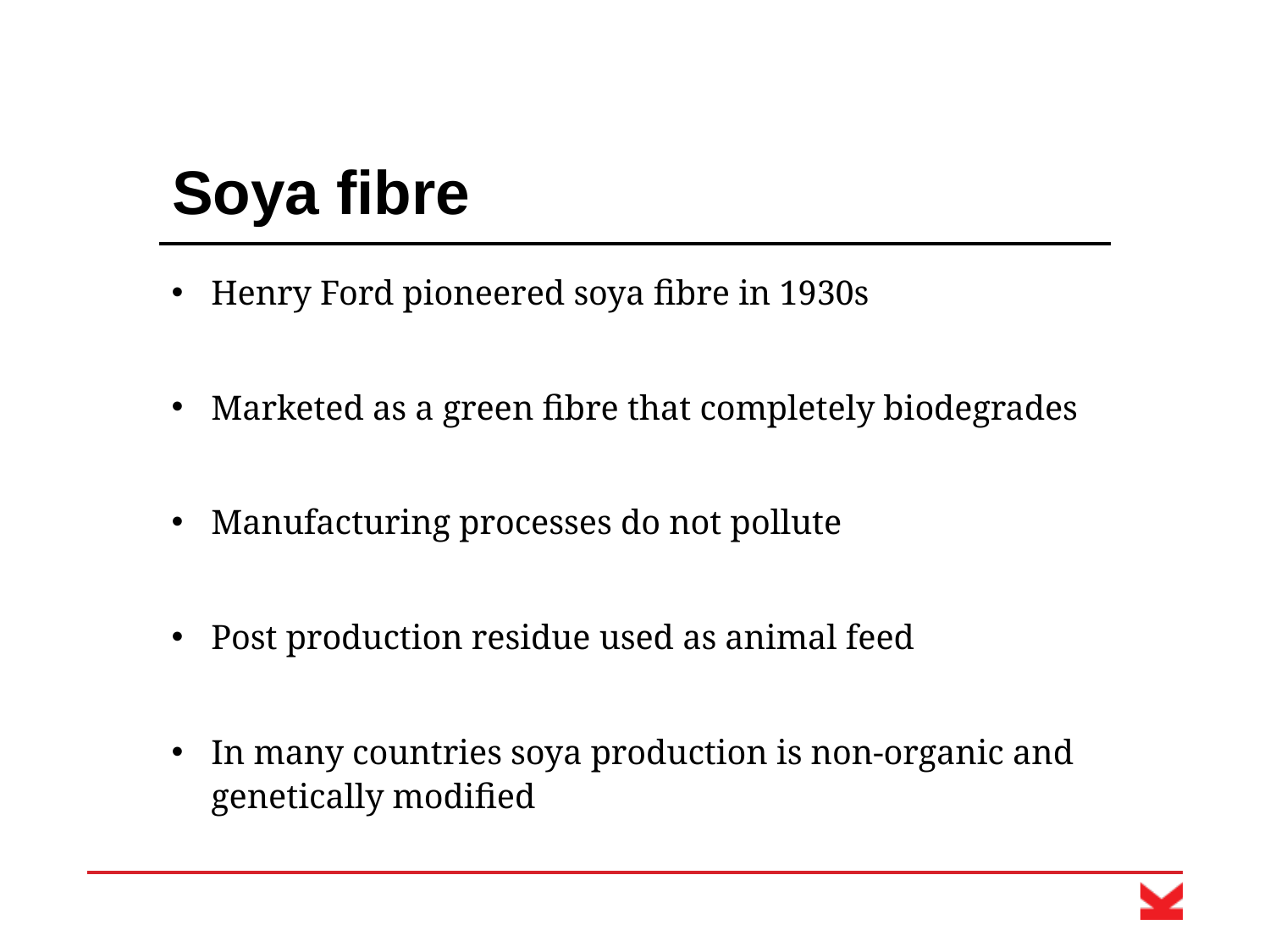

# Soya fibre
Henry Ford pioneered soya fibre in 1930s

Marketed as a green fibre that completely biodegrades

Manufacturing processes do not pollute

Post production residue used as animal feed

In many countries soya production is non-organic and genetically modified